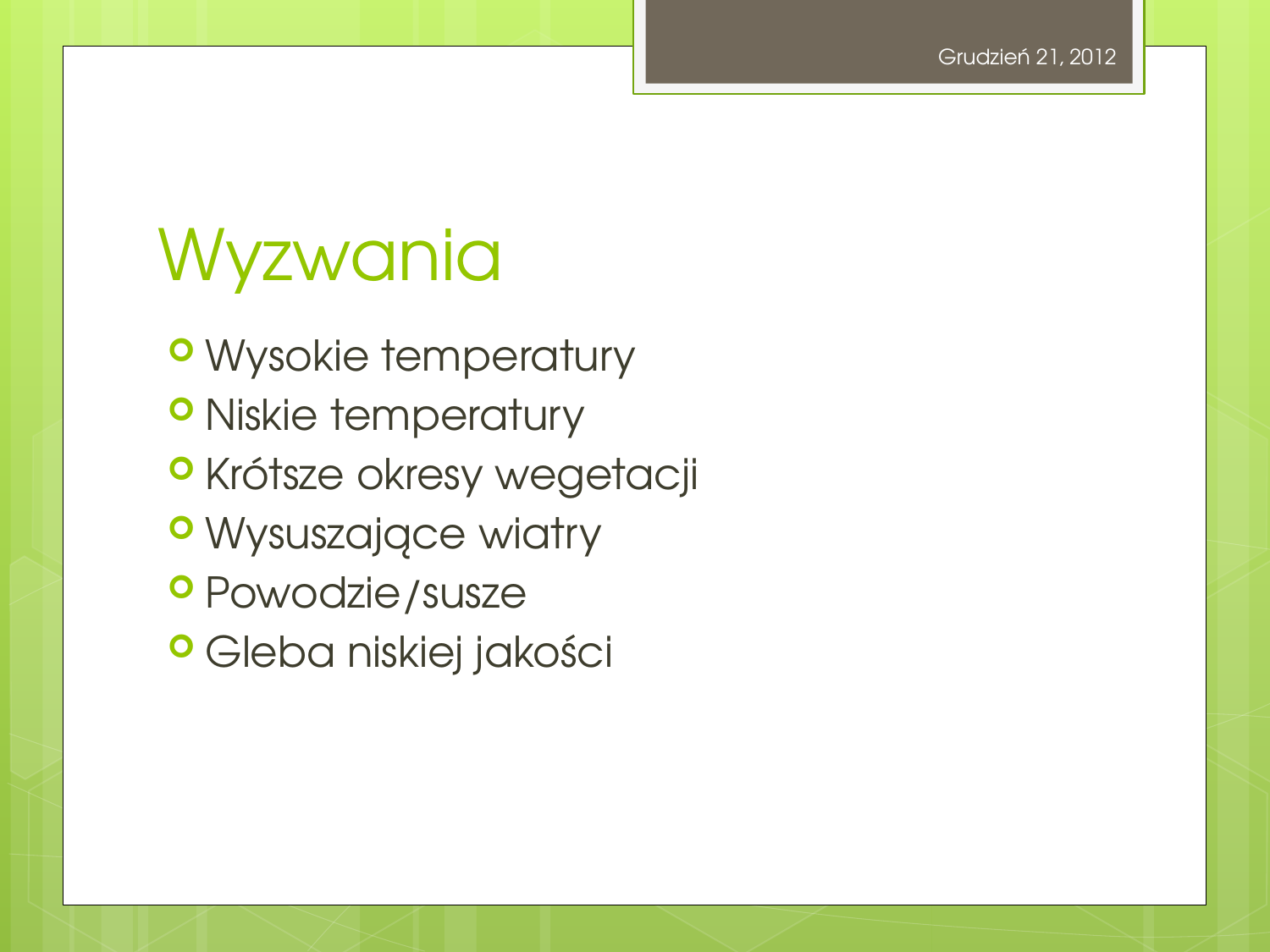

Grudzień 21, 2012
# Wyzwania
Wysokie temperatury
Niskie temperatury
Krótsze okresy wegetacji
Wysuszające wiatry
Powodzie/susze
Gleba niskiej jakości